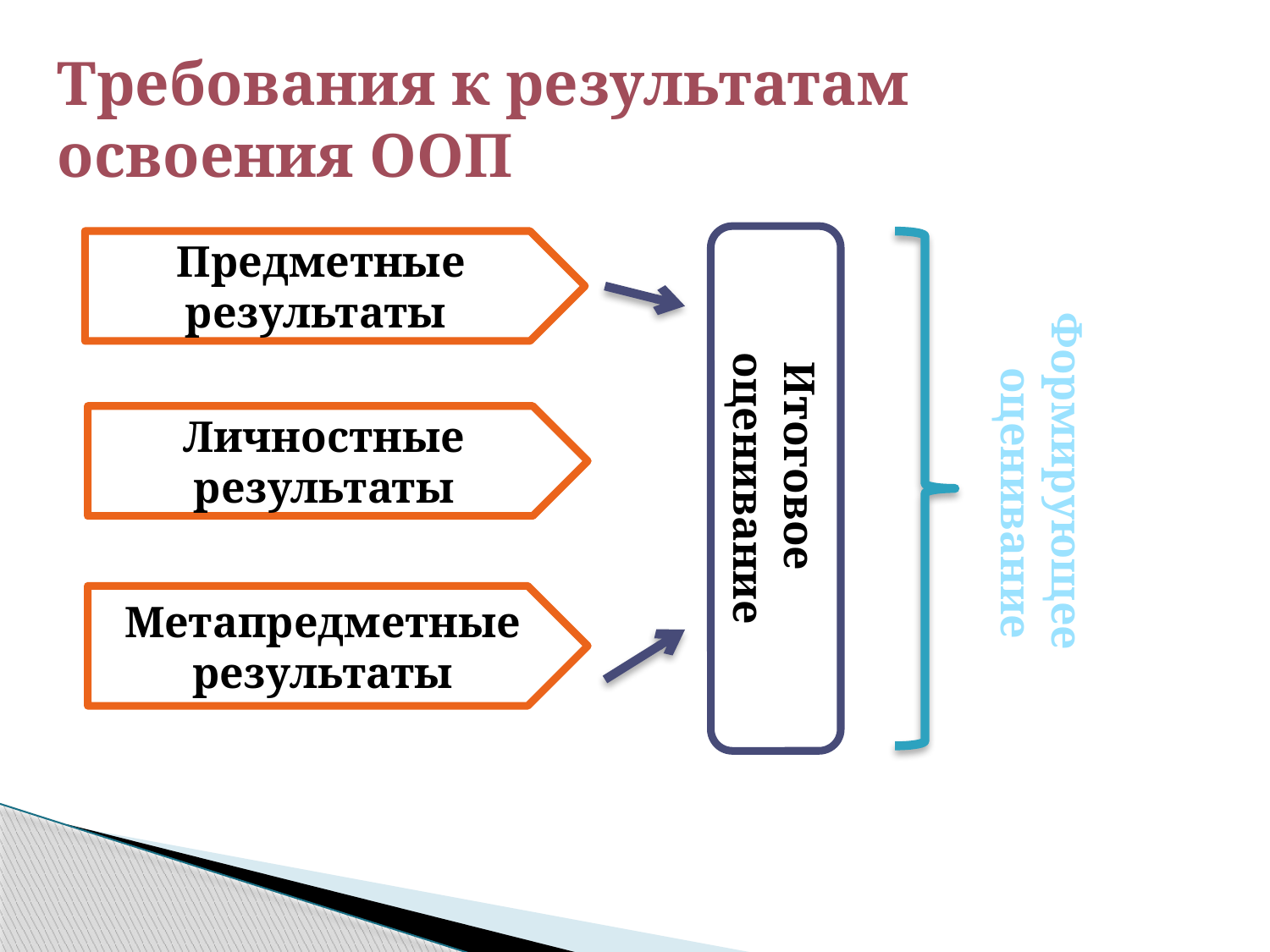

# Требования к результатам освоения ООП
Предметные результаты

Личностные результаты
Итоговое     оценивание
Формирующее     оценивание
Метапредметные результаты